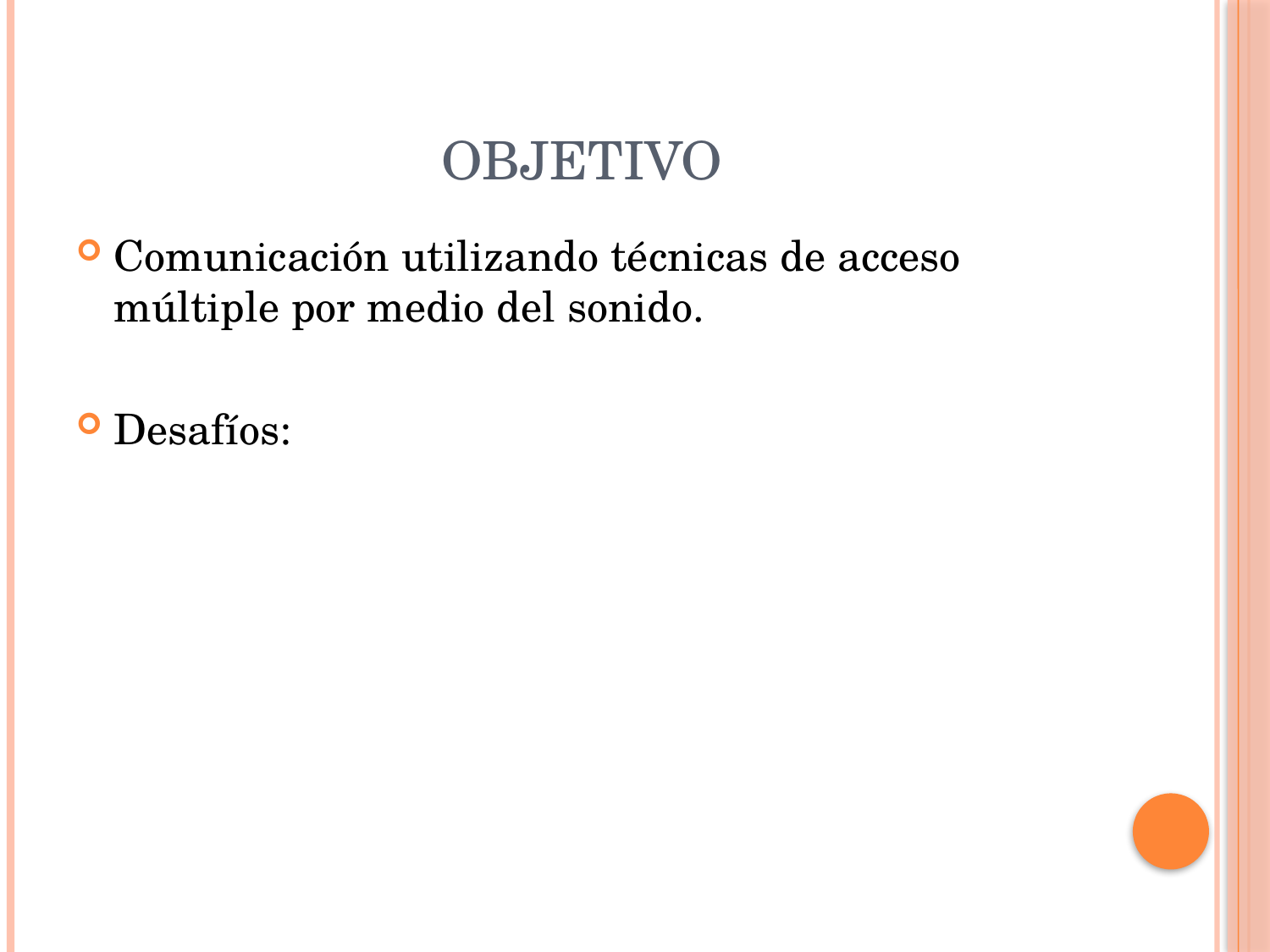

# Objetivo
Comunicación utilizando técnicas de acceso múltiple por medio del sonido.

Desafíos: